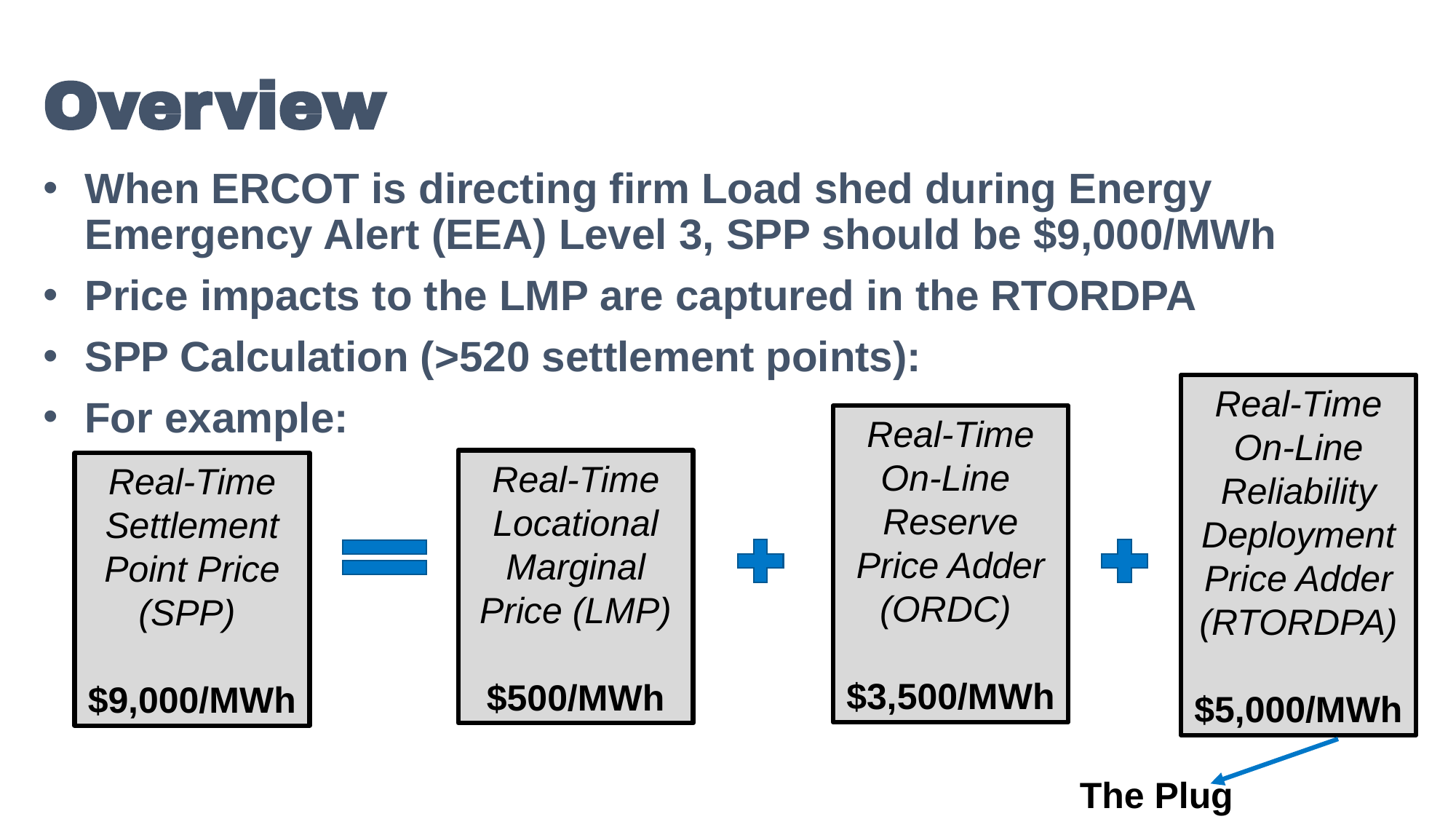

# Overview
When ERCOT is directing firm Load shed during Energy Emergency Alert (EEA) Level 3, SPP should be $9,000/MWh
Price impacts to the LMP are captured in the RTORDPA
SPP Calculation (>520 settlement points):
For example:

Real-Time On-Line Reliability Deployment Price Adder
(RTORDPA)

$5,000/MWh
Real-Time On-Line  Reserve Price Adder
(ORDC)

$3,500/MWh
Real-Time Locational Marginal Price (LMP)

$500/MWh
Real-Time Settlement Point Price (SPP)

$9,000/MWh

The Plug